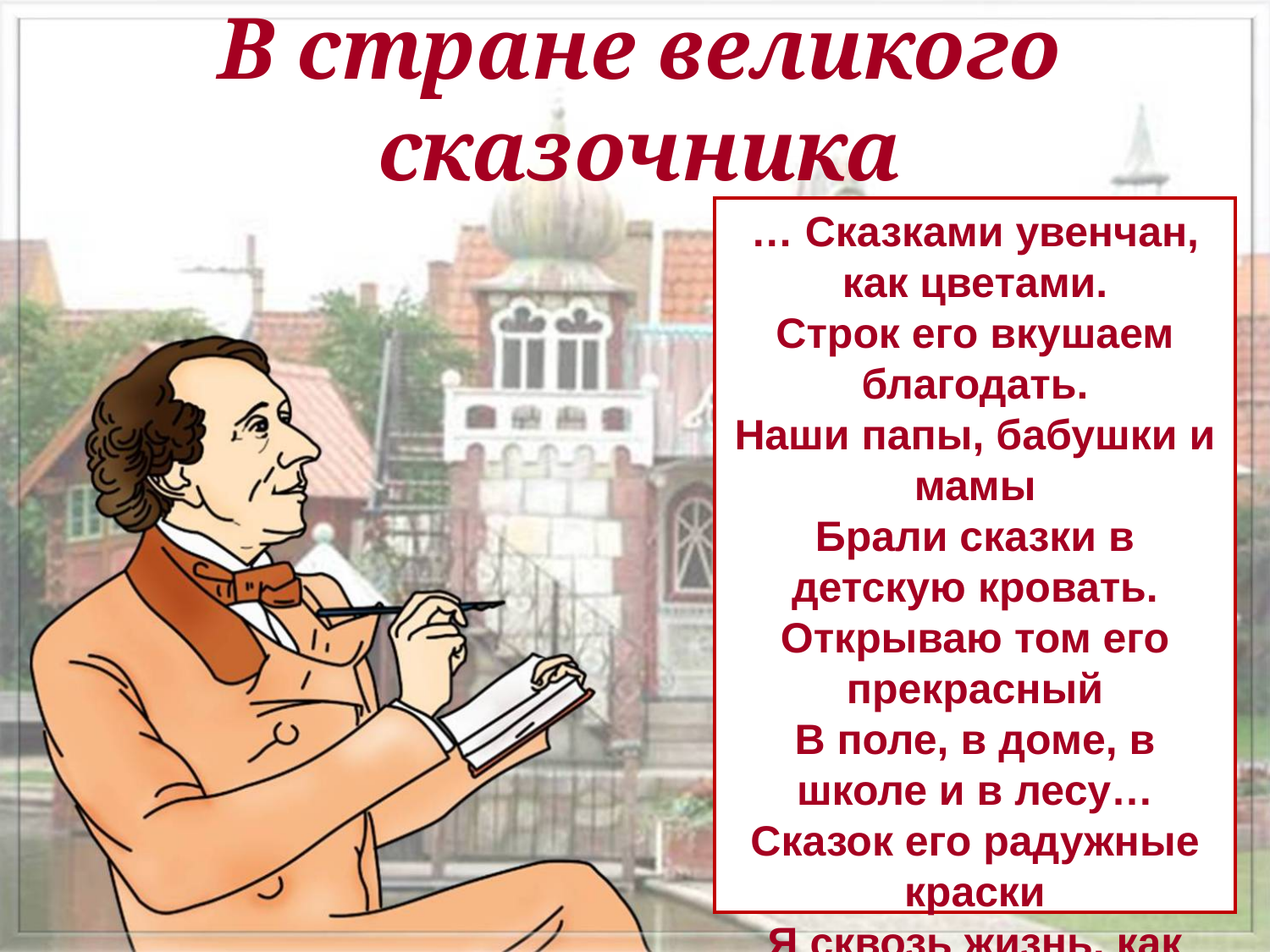

# В стране великого сказочника
… Сказками увенчан, как цветами.
Строк его вкушаем благодать.
Наши папы, бабушки и мамы
Брали сказки в детскую кровать.
Открываю том его прекрасный
В поле, в доме, в школе и в лесу…
Сказок его радужные краски
Я сквозь жизнь, как праздник, пронесу!